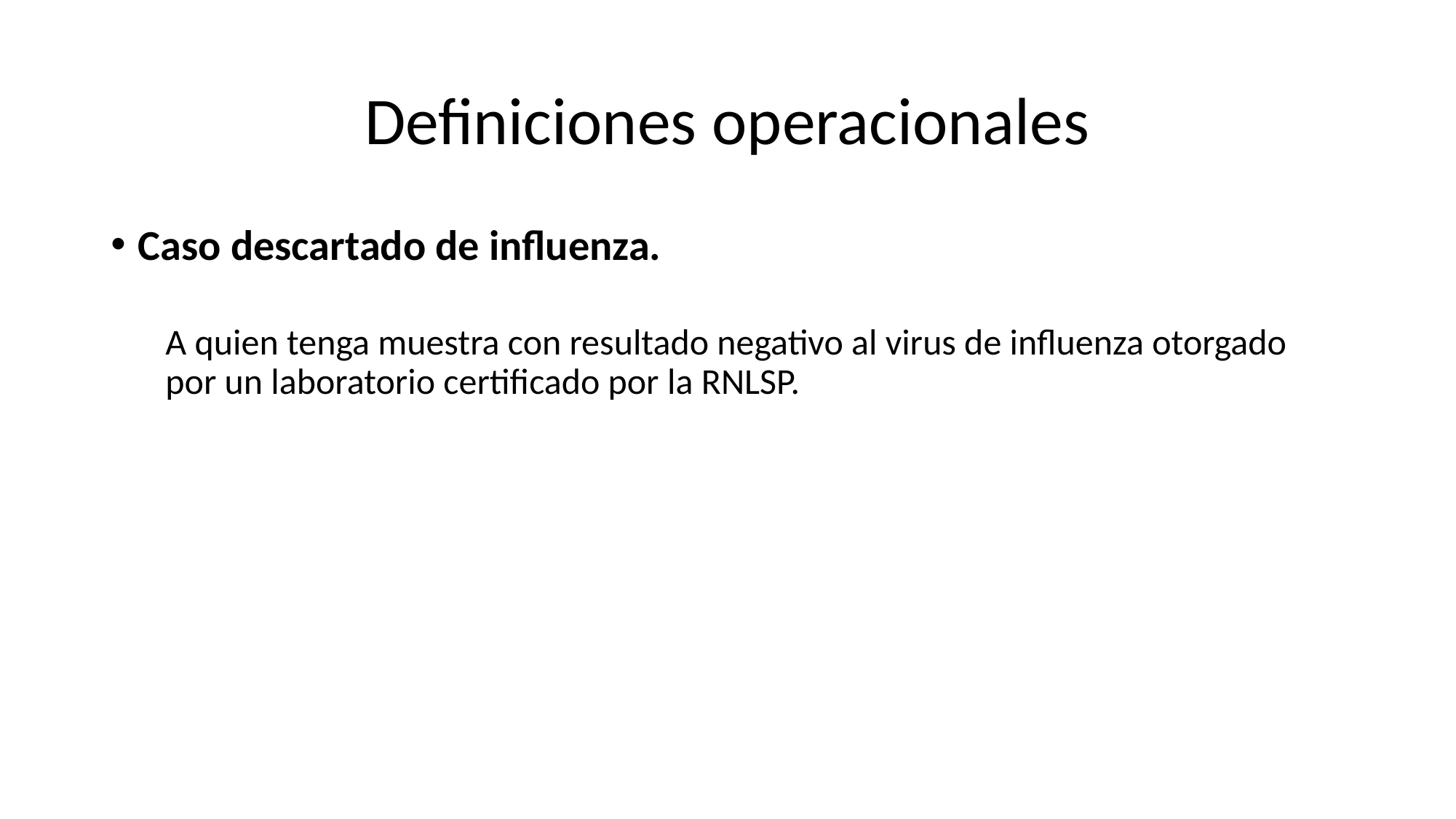

# Definiciones operacionales
Caso descartado de influenza.

A quien tenga muestra con resultado negativo al virus de influenza otorgado por un laboratorio certificado por la RNLSP.